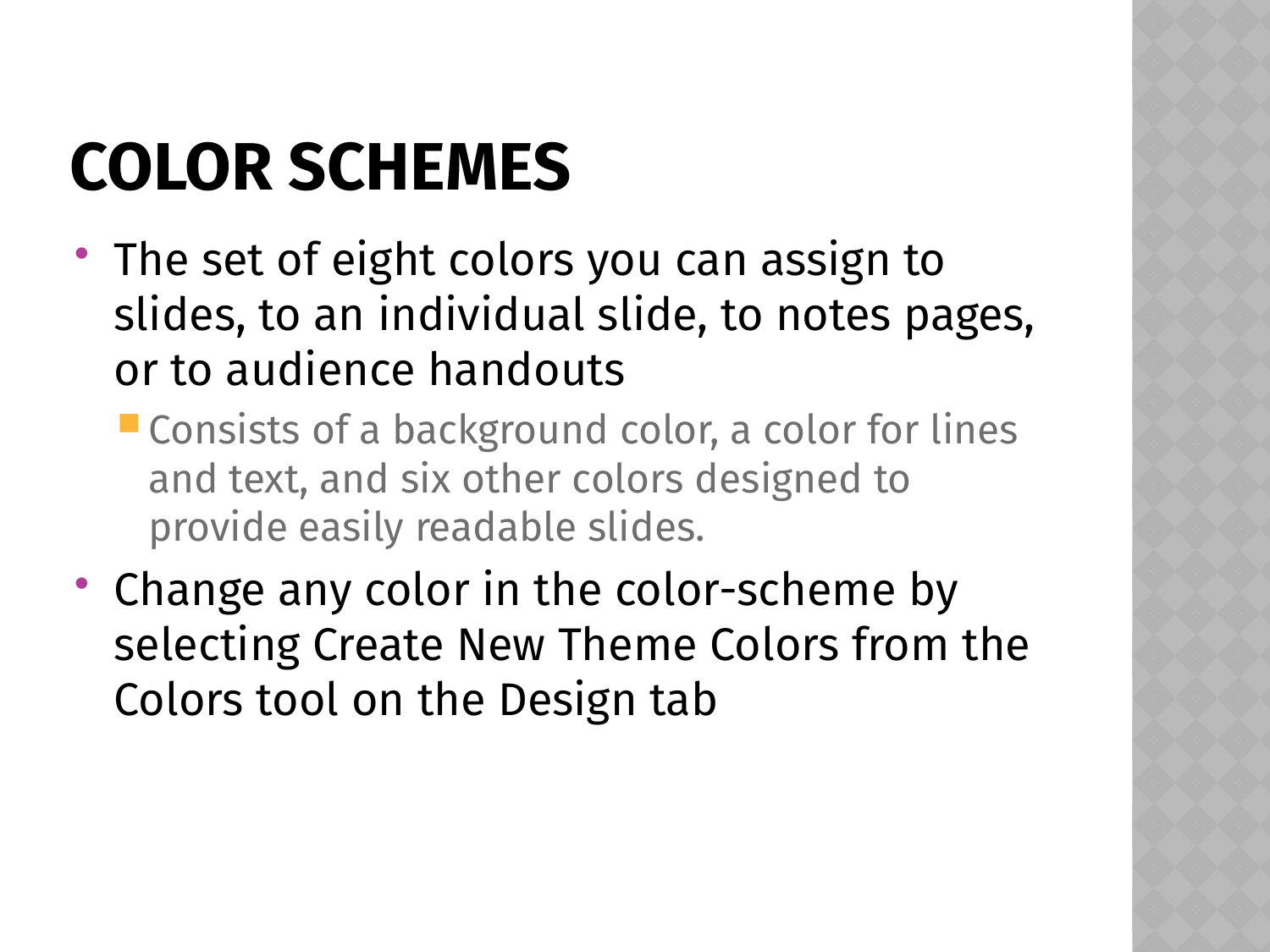

# Color schemes
The set of eight colors you can assign to slides, to an individual slide, to notes pages, or to audience handouts
Consists of a background color, a color for lines and text, and six other colors designed to provide easily readable slides.
Change any color in the color-scheme by selecting Create New Theme Colors from the Colors tool on the Design tab